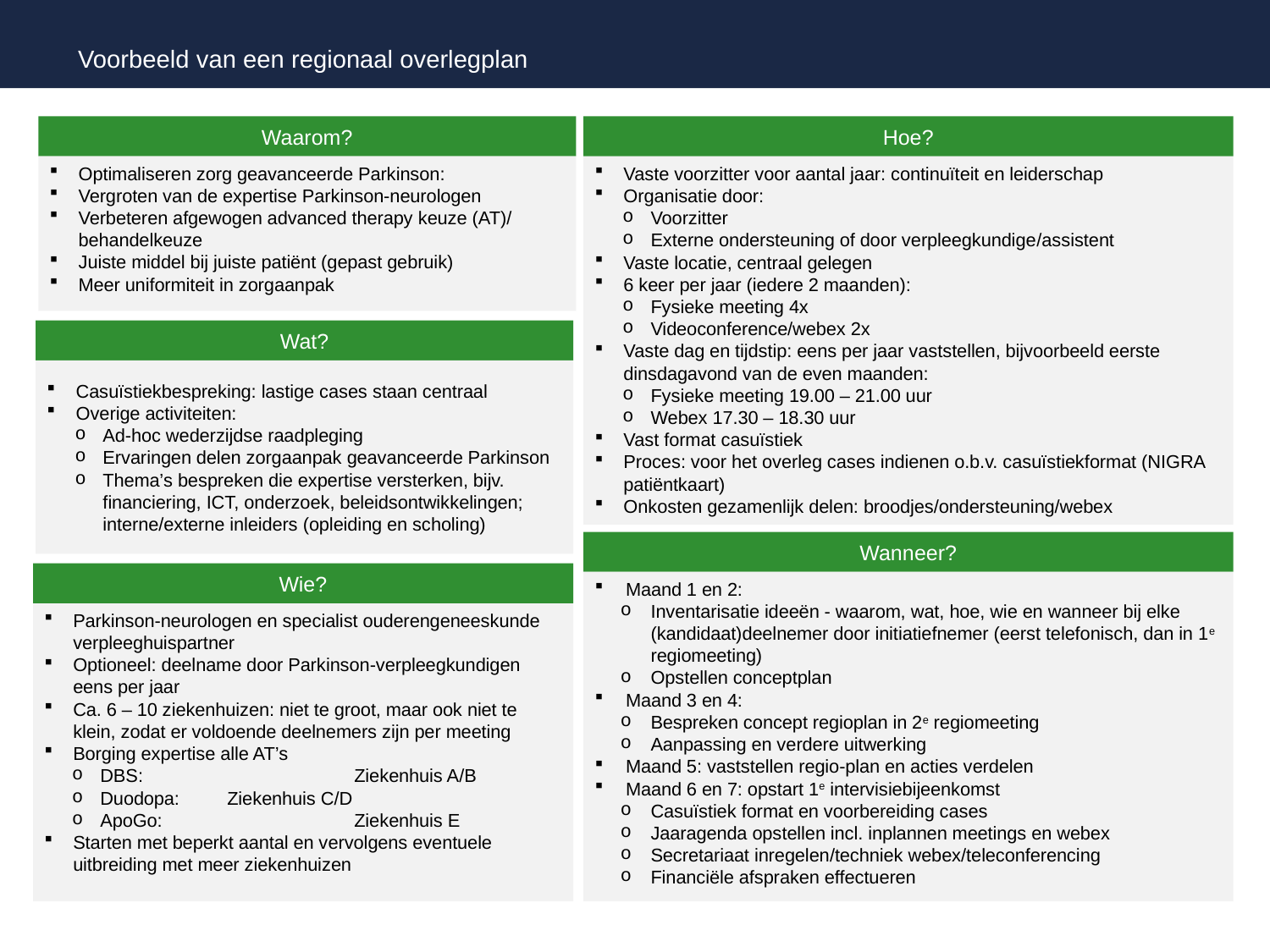

Voorbeeld van een regionaal overlegplan
Waarom?
Hoe?
Vaste voorzitter voor aantal jaar: continuïteit en leiderschap
Organisatie door:
Voorzitter
Externe ondersteuning of door verpleegkundige/assistent
Vaste locatie, centraal gelegen
6 keer per jaar (iedere 2 maanden):
Fysieke meeting 4x
Videoconference/webex 2x
Vaste dag en tijdstip: eens per jaar vaststellen, bijvoorbeeld eerste dinsdagavond van de even maanden:
Fysieke meeting 19.00 – 21.00 uur
Webex 17.30 – 18.30 uur
Vast format casuïstiek
Proces: voor het overleg cases indienen o.b.v. casuïstiekformat (NIGRA patiëntkaart)
Onkosten gezamenlijk delen: broodjes/ondersteuning/webex

Optimaliseren zorg geavanceerde Parkinson:
Vergroten van de expertise Parkinson-neurologen
Verbeteren afgewogen advanced therapy keuze (AT)/ behandelkeuze
Juiste middel bij juiste patiënt (gepast gebruik)
Meer uniformiteit in zorgaanpak
Wat?
Casuïstiekbespreking: lastige cases staan centraal
Overige activiteiten:
Ad-hoc wederzijdse raadpleging
Ervaringen delen zorgaanpak geavanceerde Parkinson
Thema’s bespreken die expertise versterken, bijv. financiering, ICT, onderzoek, beleidsontwikkelingen; interne/externe inleiders (opleiding en scholing)
Wanneer?
Wie?
Maand 1 en 2:
Inventarisatie ideeën - waarom, wat, hoe, wie en wanneer bij elke (kandidaat)deelnemer door initiatiefnemer (eerst telefonisch, dan in 1e regiomeeting)
Opstellen conceptplan
Maand 3 en 4:
Bespreken concept regioplan in 2e regiomeeting
Aanpassing en verdere uitwerking
Maand 5: vaststellen regio-plan en acties verdelen
Maand 6 en 7: opstart 1e intervisiebijeenkomst
Casuïstiek format en voorbereiding cases
Jaaragenda opstellen incl. inplannen meetings en webex
Secretariaat inregelen/techniek webex/teleconferencing
Financiële afspraken effectueren
Parkinson-neurologen en specialist ouderengeneeskunde verpleeghuispartner
Optioneel: deelname door Parkinson-verpleegkundigen eens per jaar
Ca. 6 – 10 ziekenhuizen: niet te groot, maar ook niet te klein, zodat er voldoende deelnemers zijn per meeting
Borging expertise alle AT’s
DBS:		Ziekenhuis A/B
Duodopa:	Ziekenhuis C/D
ApoGo:		Ziekenhuis E
Starten met beperkt aantal en vervolgens eventuele uitbreiding met meer ziekenhuizen